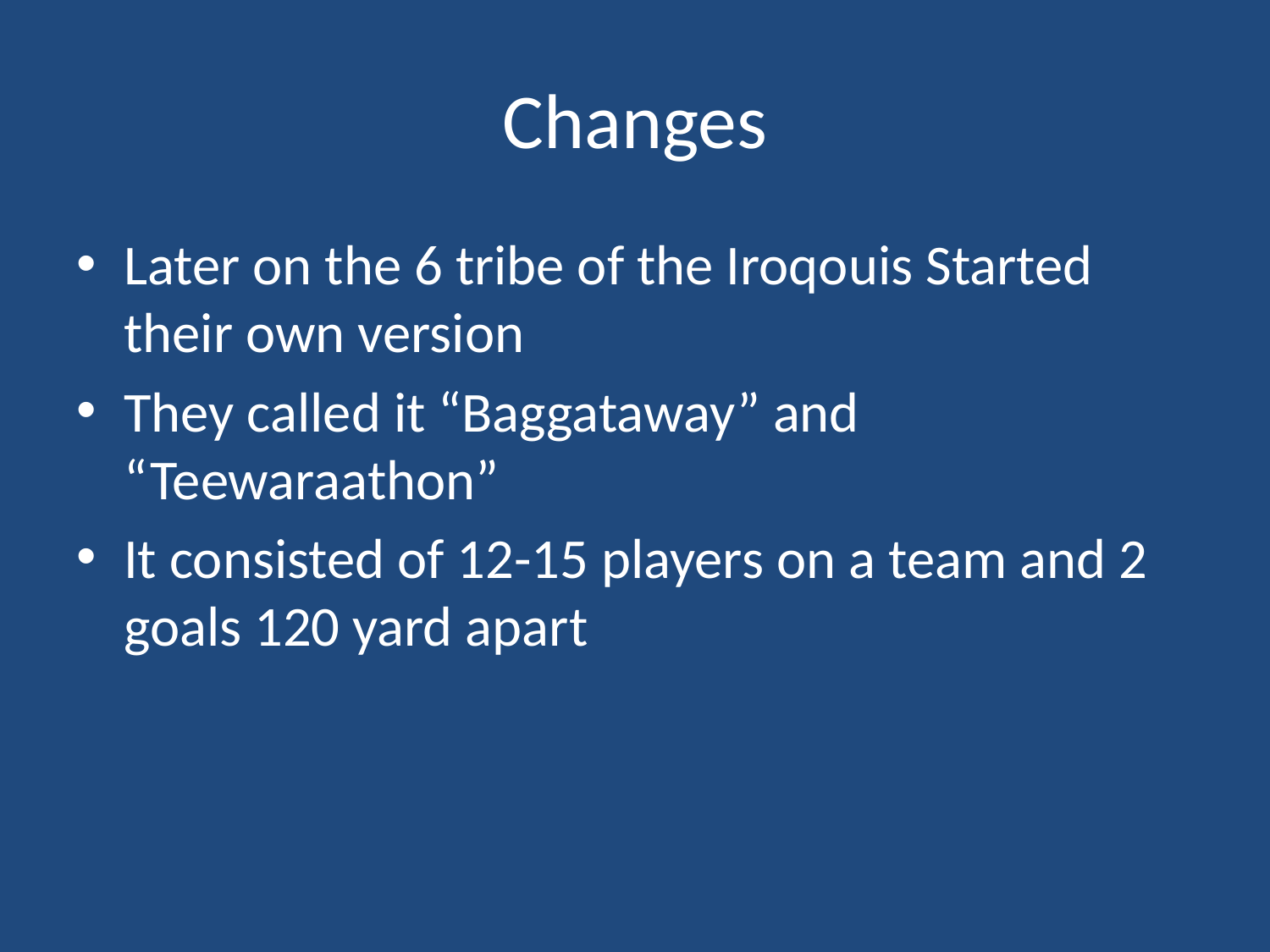

# Changes
Later on the 6 tribe of the Iroqouis Started their own version
They called it “Baggataway” and “Teewaraathon”
It consisted of 12-15 players on a team and 2 goals 120 yard apart